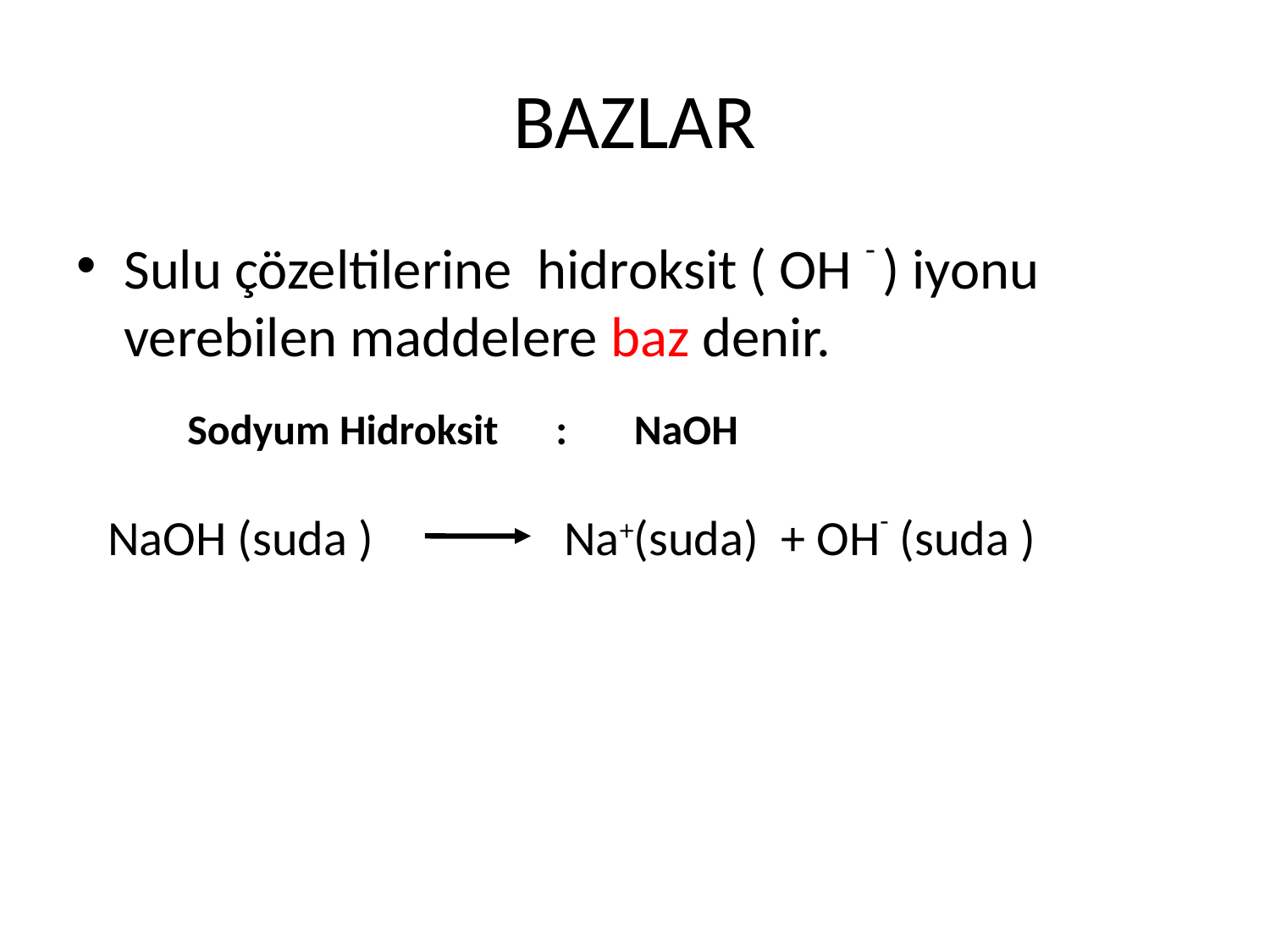

# BAZLAR
Sulu çözeltilerine  hidroksit ( OH - ) iyonu verebilen maddelere baz denir.
Sodyum Hidroksit      :       NaOH
NaOH (suda )                 Na+(suda)  + OH- (suda )